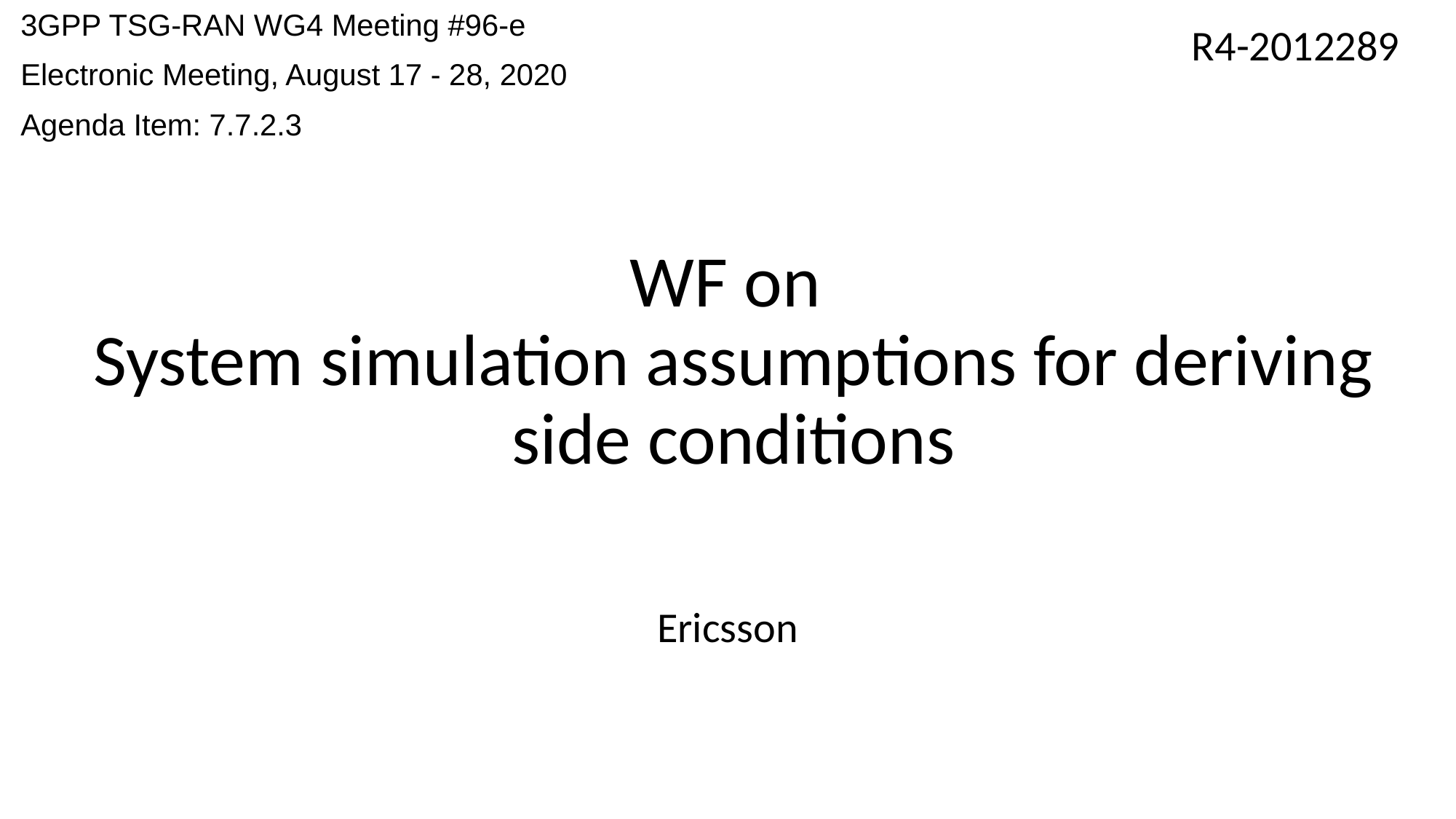

3GPP TSG-RAN WG4 Meeting #96-e
Electronic Meeting, August 17 - 28, 2020
Agenda Item: 7.7.2.3
R4-2012289
# WF on System simulation assumptions for deriving side conditions
Ericsson